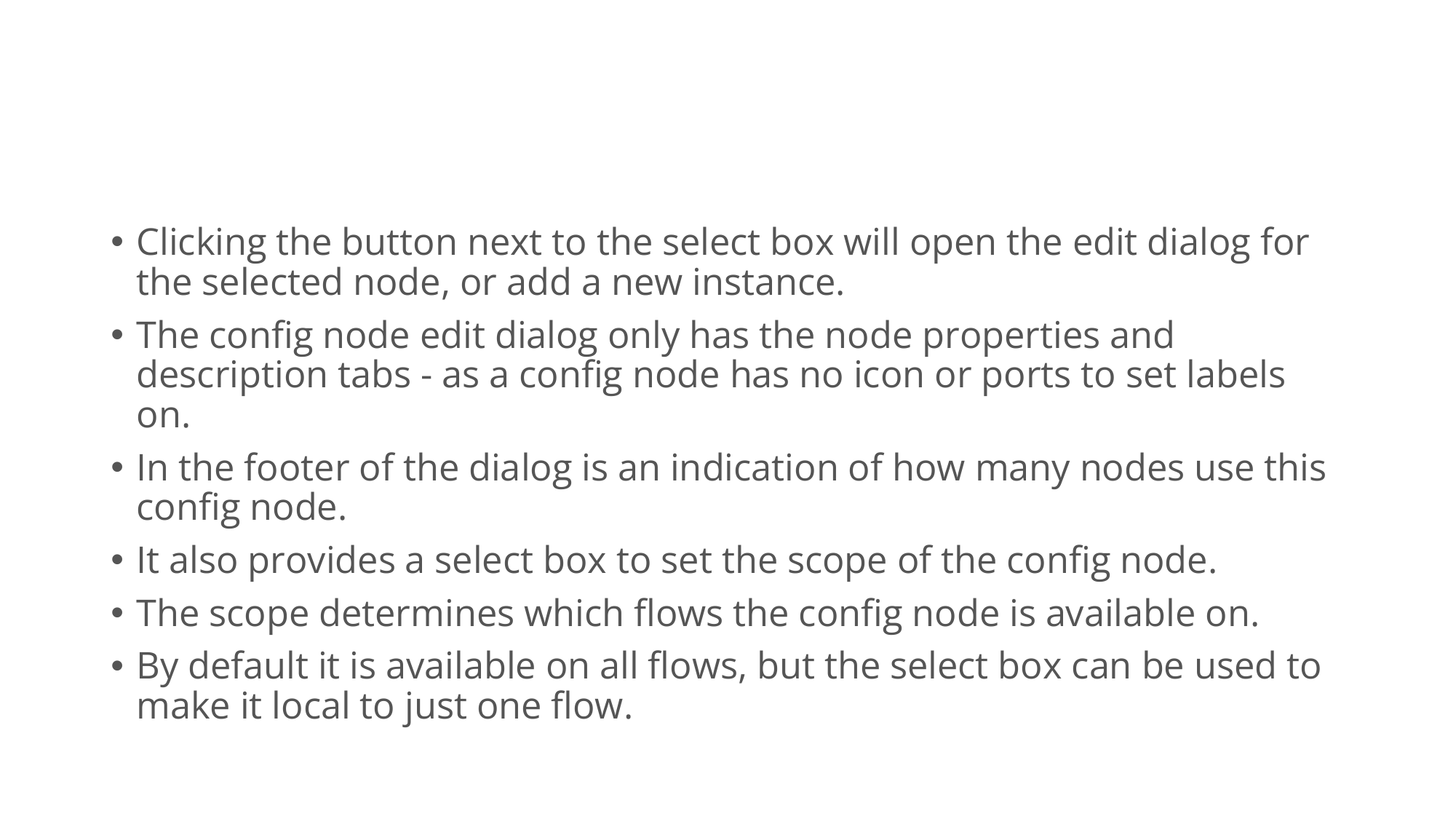

#
Clicking the button next to the select box will open the edit dialog for the selected node, or add a new instance.
The config node edit dialog only has the node properties and description tabs - as a config node has no icon or ports to set labels on.
In the footer of the dialog is an indication of how many nodes use this config node.
It also provides a select box to set the scope of the config node.
The scope determines which flows the config node is available on.
By default it is available on all flows, but the select box can be used to make it local to just one flow.